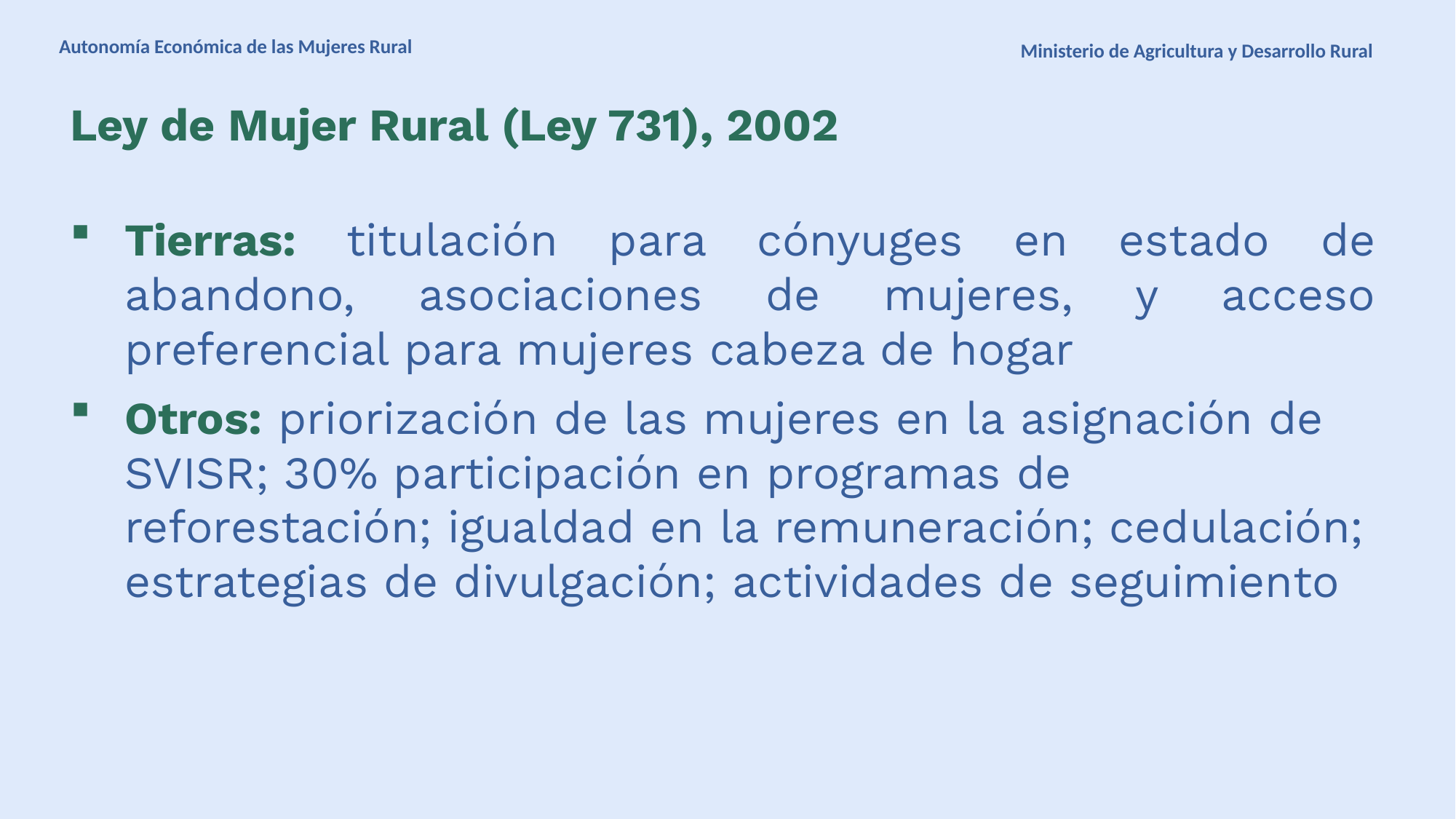

Autonomía Económica de las Mujeres Rural
Ministerio de Agricultura y Desarrollo Rural
Ley de Mujer Rural (Ley 731), 2002
Tierras: titulación para cónyuges en estado de abandono, asociaciones de mujeres, y acceso preferencial para mujeres cabeza de hogar

Otros: priorización de las mujeres en la asignación de SVISR; 30% participación en programas de reforestación; igualdad en la remuneración; cedulación; estrategias de divulgación; actividades de seguimiento